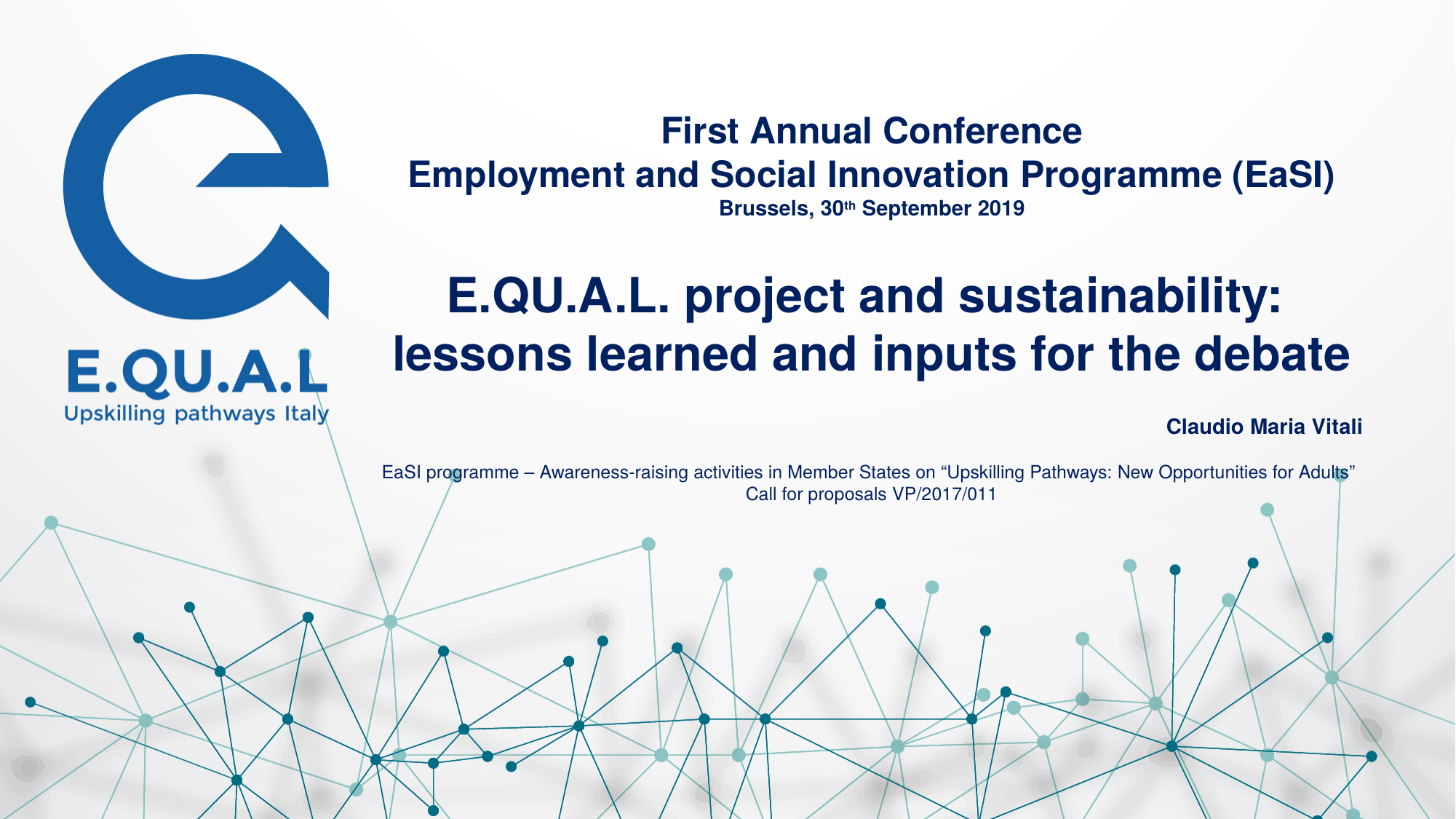

First Annual Conference
Employment and Social Innovation Programme (EaSI)
Brussels, 30th September 2019

E.QU.A.L. project and sustainability:
lessons learned and inputs for the debate

Claudio Maria Vitali

EaSI programme – Awareness-raising activities in Member States on “Upskilling Pathways: New Opportunities for Adults”
Call for proposals VP/2017/011